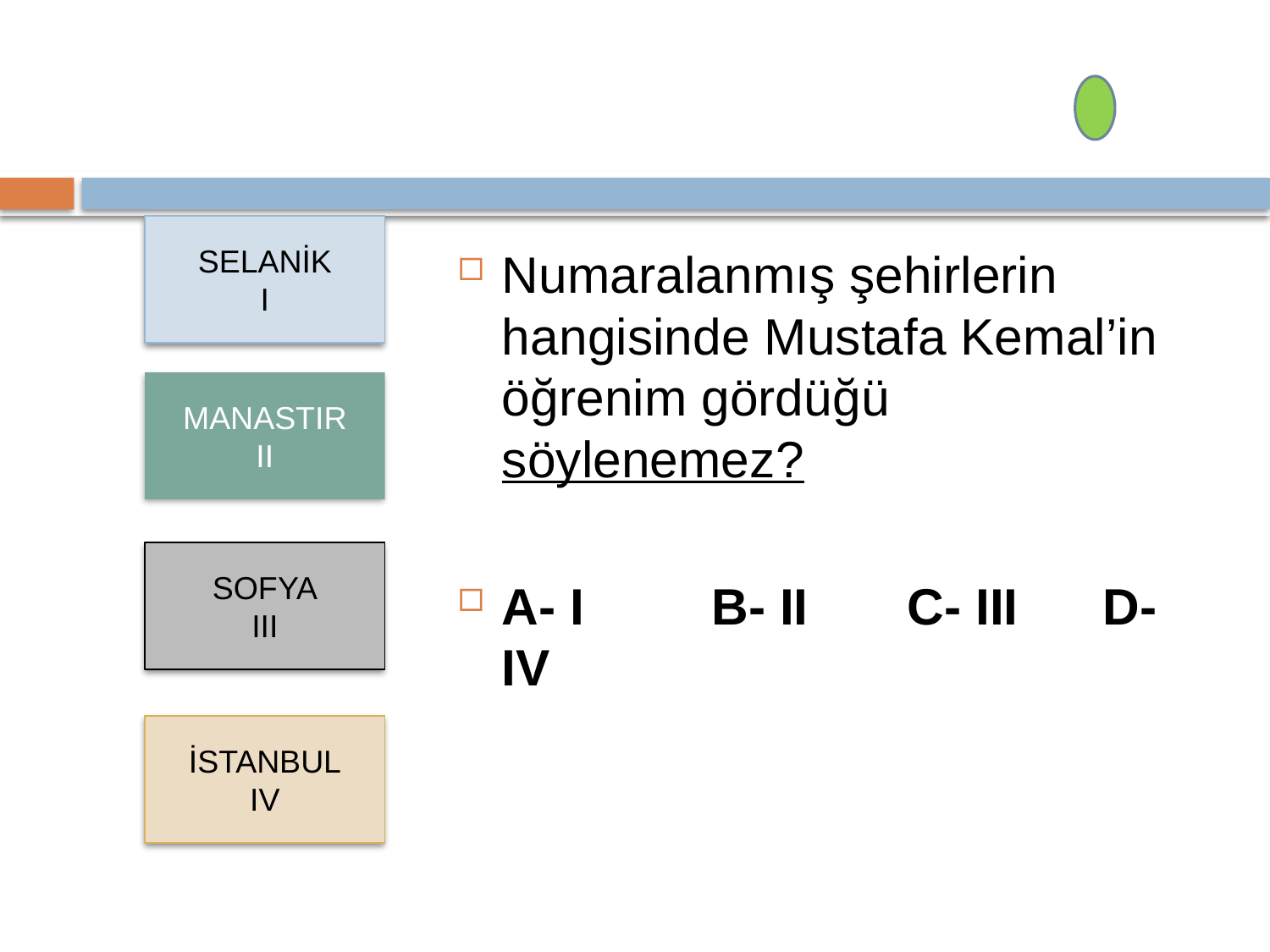

#

SELANİK
I
Numaralanmış şehirlerin hangisinde Mustafa Kemal’in  öğrenim gördüğü söylenemez?

A- I         B- II       C- III      D- IV
MANASTIR
II
SOFYA
III
İSTANBUL
IV